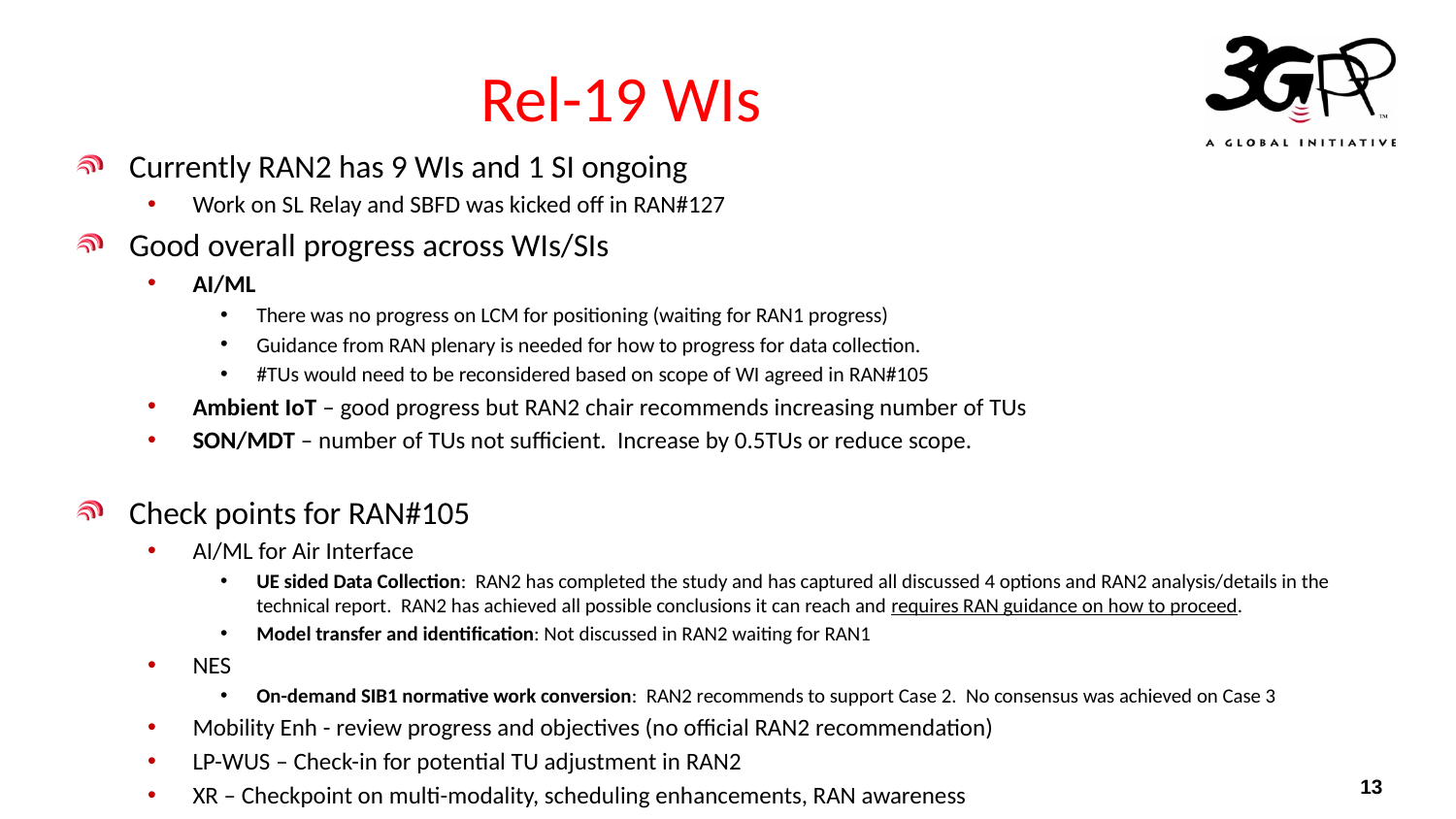

# Rel-19 WIs
Currently RAN2 has 9 WIs and 1 SI ongoing
Work on SL Relay and SBFD was kicked off in RAN#127
Good overall progress across WIs/SIs
AI/ML
There was no progress on LCM for positioning (waiting for RAN1 progress)
Guidance from RAN plenary is needed for how to progress for data collection.
#TUs would need to be reconsidered based on scope of WI agreed in RAN#105
Ambient IoT – good progress but RAN2 chair recommends increasing number of TUs
SON/MDT – number of TUs not sufficient.  Increase by 0.5TUs or reduce scope.

Check points for RAN#105
AI/ML for Air Interface
UE sided Data Collection:  RAN2 has completed the study and has captured all discussed 4 options and RAN2 analysis/details in the technical report.  RAN2 has achieved all possible conclusions it can reach and requires RAN guidance on how to proceed.
Model transfer and identification: Not discussed in RAN2 waiting for RAN1
NES
On-demand SIB1 normative work conversion:  RAN2 recommends to support Case 2.  No consensus was achieved on Case 3
Mobility Enh - review progress and objectives (no official RAN2 recommendation)
LP-WUS – Check-in for potential TU adjustment in RAN2
XR – Checkpoint on multi-modality, scheduling enhancements, RAN awareness